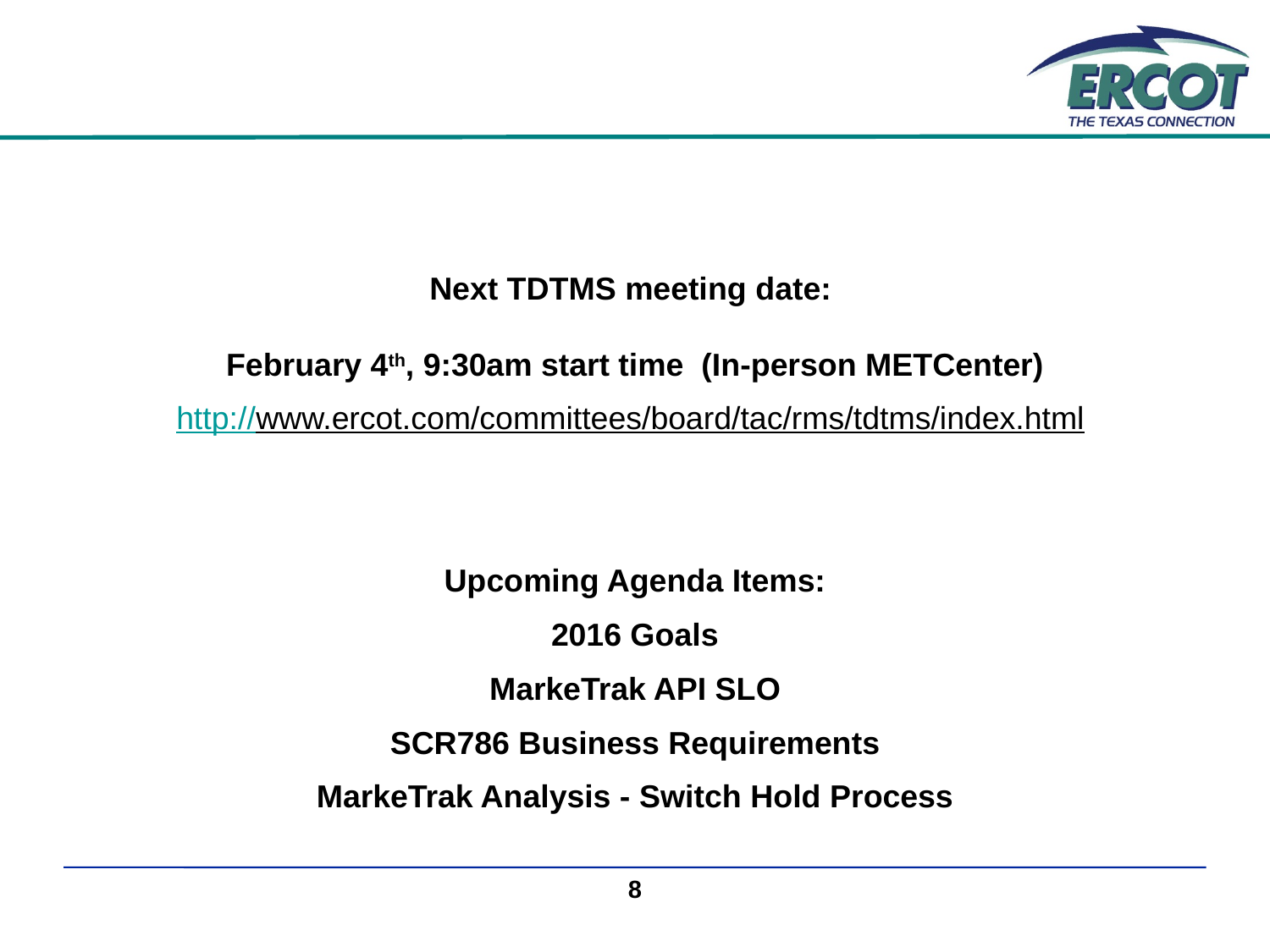

Next TDTMS meeting date:
February 4th, 9:30am start time  (In-person METCenter)

Upcoming Agenda Items:
2016 Goals
MarkeTrak API SLO
SCR786 Business Requirements
MarkeTrak Analysis - Switch Hold Process
http://www.ercot.com/committees/board/tac/rms/tdtms/index.html

8